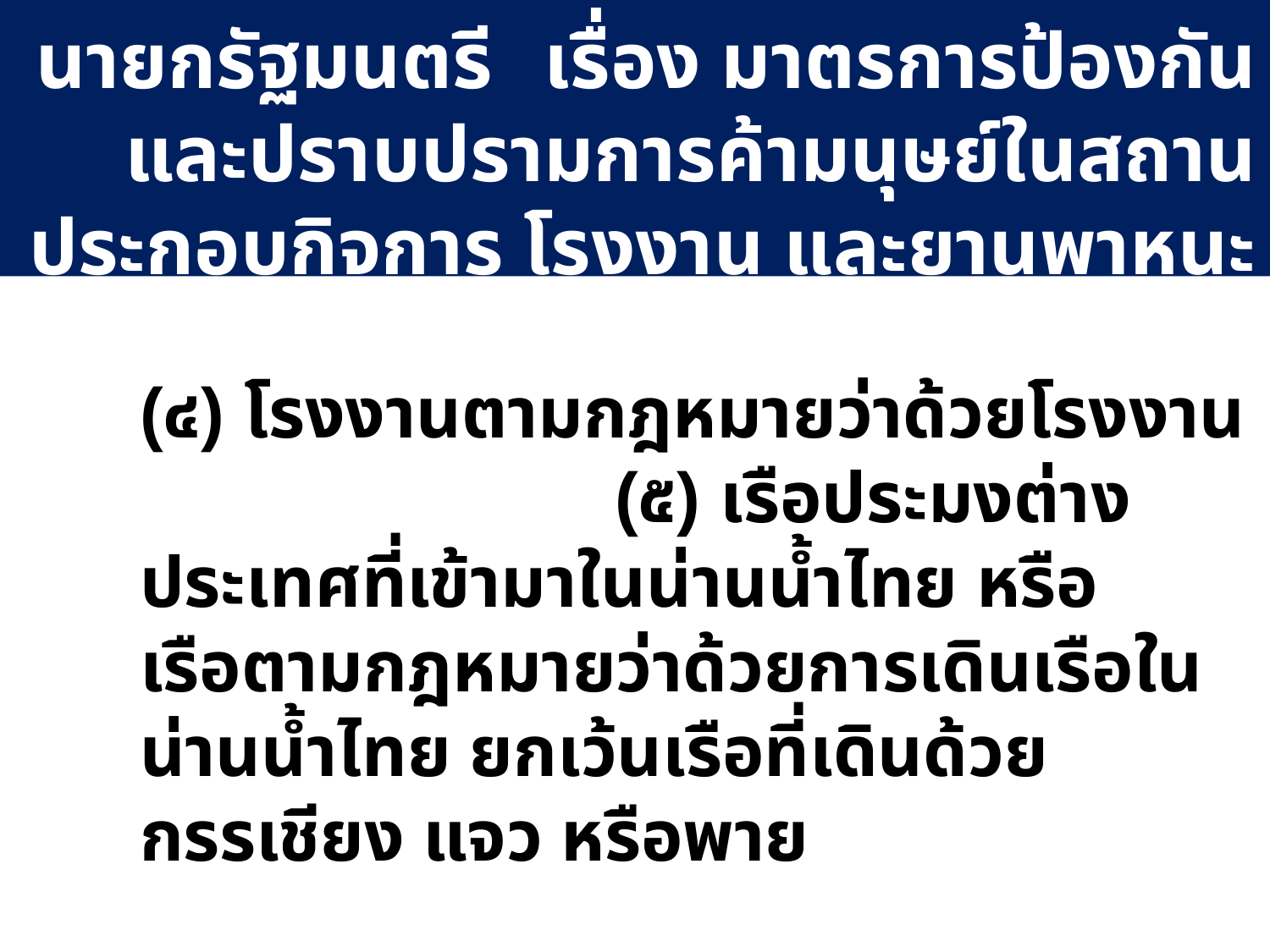

# ประกาศสำนักนายกรัฐมนตรี 	เรื่อง มาตรการป้องกันและปราบปรามการค้ามนุษย์ในสถานประกอบกิจการ โรงงาน และยานพาหนะ

	(๔) โรงงานตามกฎหมายว่าด้วยโรงงาน		            (๕) เรือประมงต่างประเทศที่เข้ามาในน่านน้ำไทย หรือ     เรือตามกฎหมายว่าด้วยการเดินเรือในน่านน้ำไทย ยกเว้นเรือที่เดินด้วยกรรเชียง แจว หรือพาย